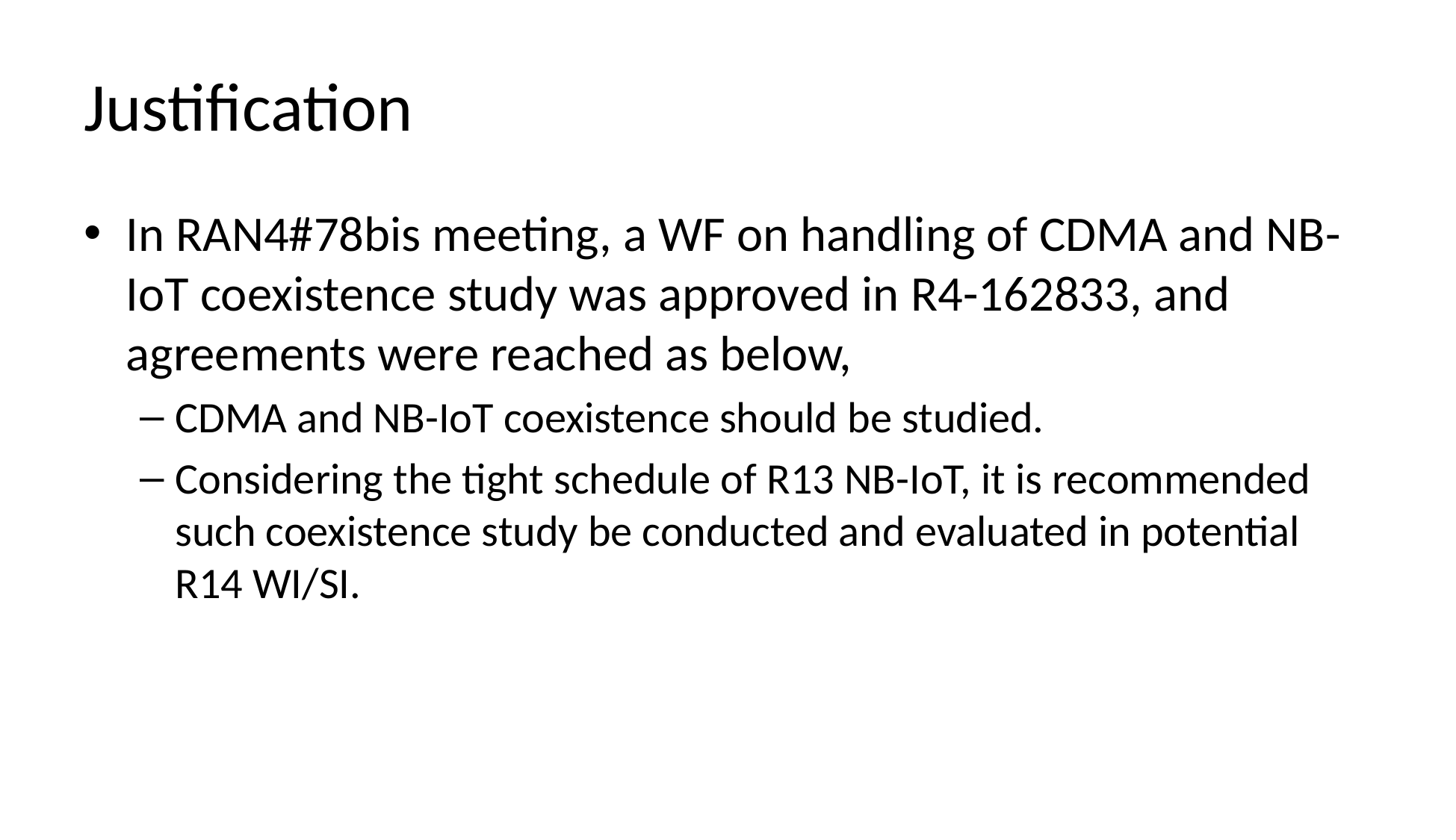

# Justification
In RAN4#78bis meeting, a WF on handling of CDMA and NB-IoT coexistence study was approved in R4-162833, and agreements were reached as below,
CDMA and NB-IoT coexistence should be studied.
Considering the tight schedule of R13 NB-IoT, it is recommended such coexistence study be conducted and evaluated in potential R14 WI/SI.